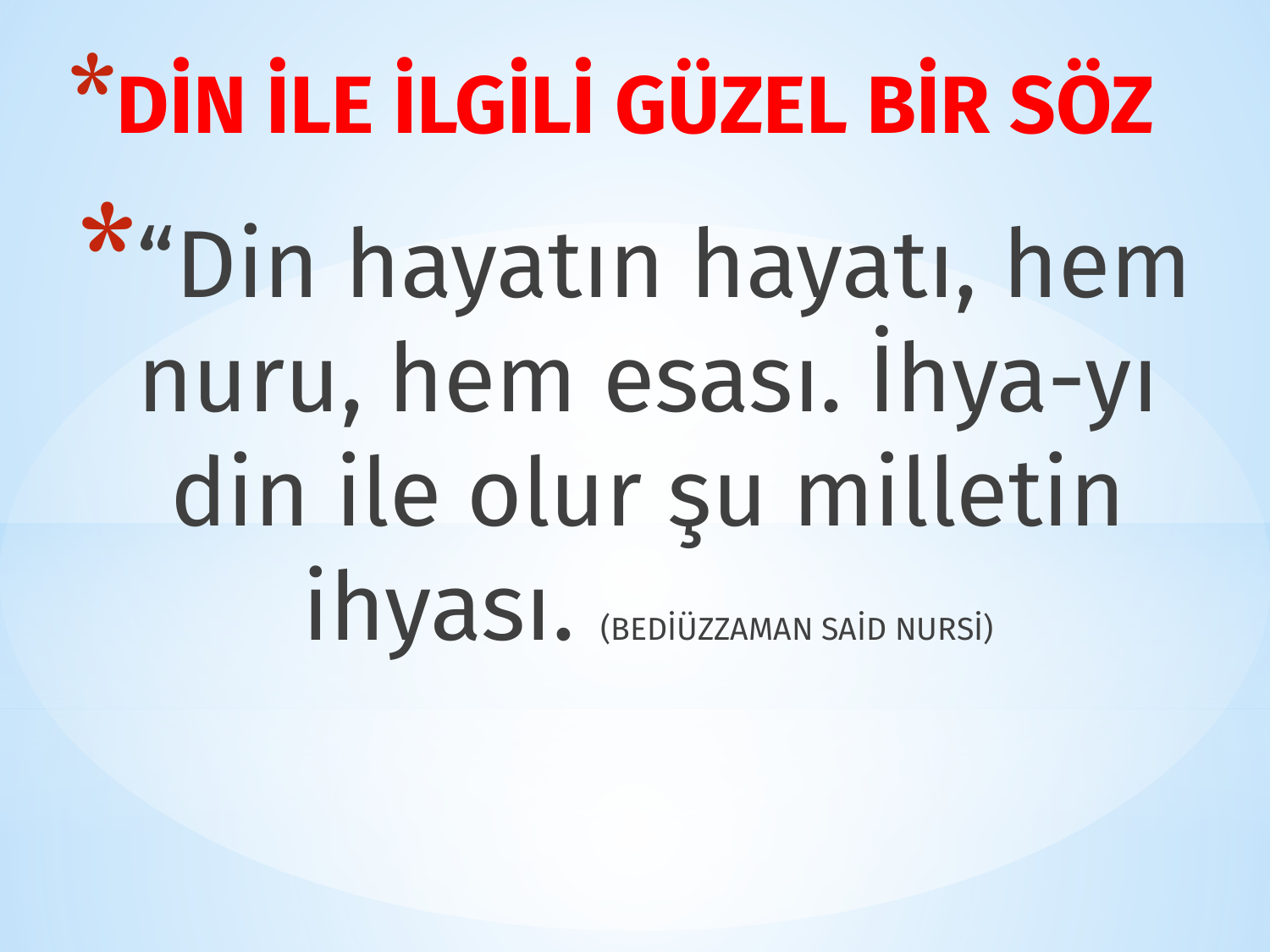

# DİN İLE İLGİLİ GÜZEL BİR SÖZ
“Din hayatın hayatı, hem nuru, hem esası. İhya-yı din ile olur şu milletin ihyası. (BEDİÜZZAMAN SAİD NURSİ)